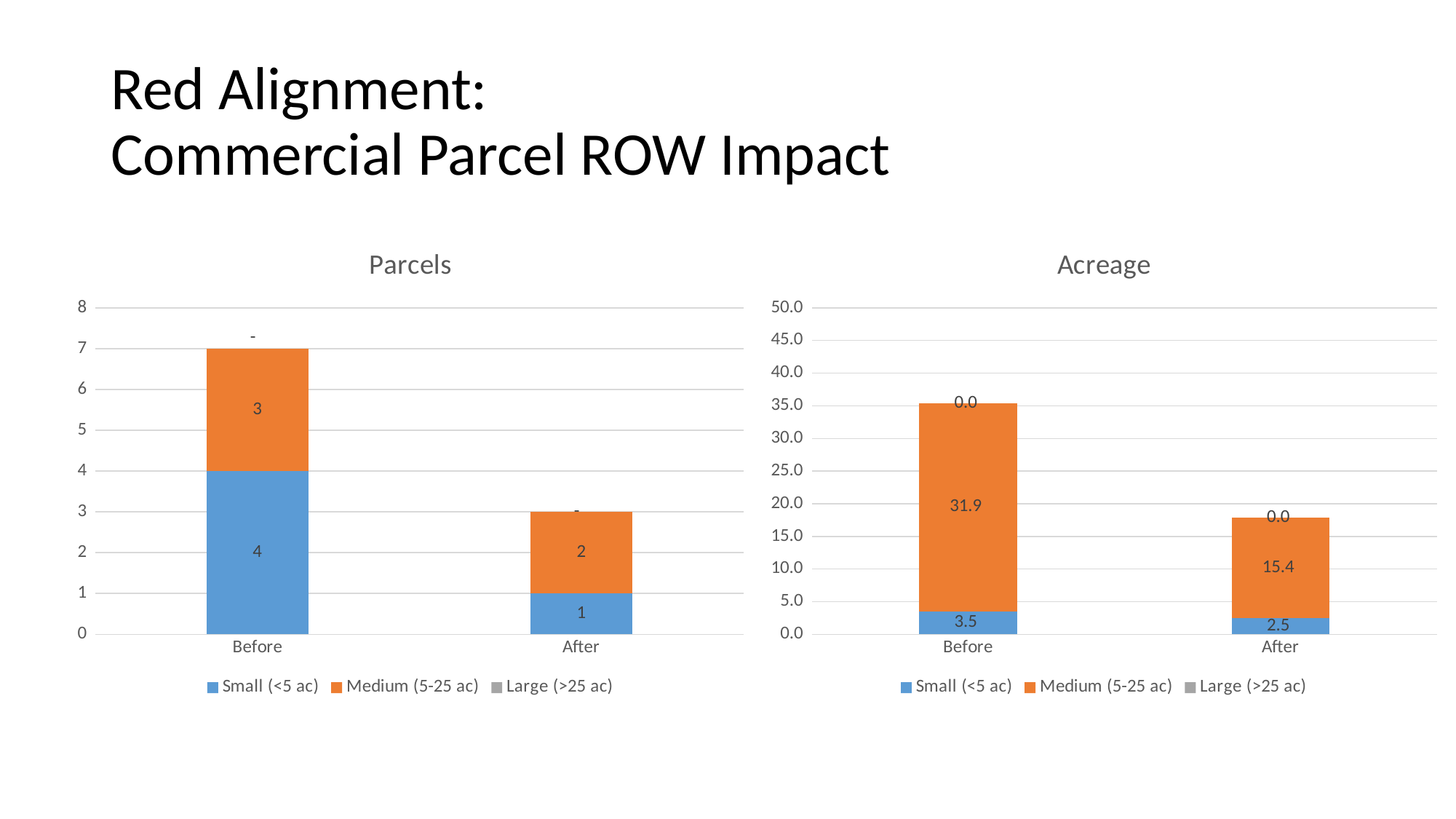

# Red Alignment: Commercial Parcel ROW Impact

### Chart: Parcels

| Category | Small (<5 ac) | Medium (5-25 ac) | Large (>25 ac) |
|---|---|---|---|
| Before | 4.0 | 3.0 | 0.0 |
| After | 1.0 | 2.0 | 0.0 |

### Chart: Acreage

| Category | Small (<5 ac) | Medium (5-25 ac) | Large (>25 ac) |
|---|---|---|---|
| Before | 3.5126820281688573 | 31.90879654431117 | 0.0 |
| After | 2.5030923446195574 | 15.386079143967425 | 0.0 |